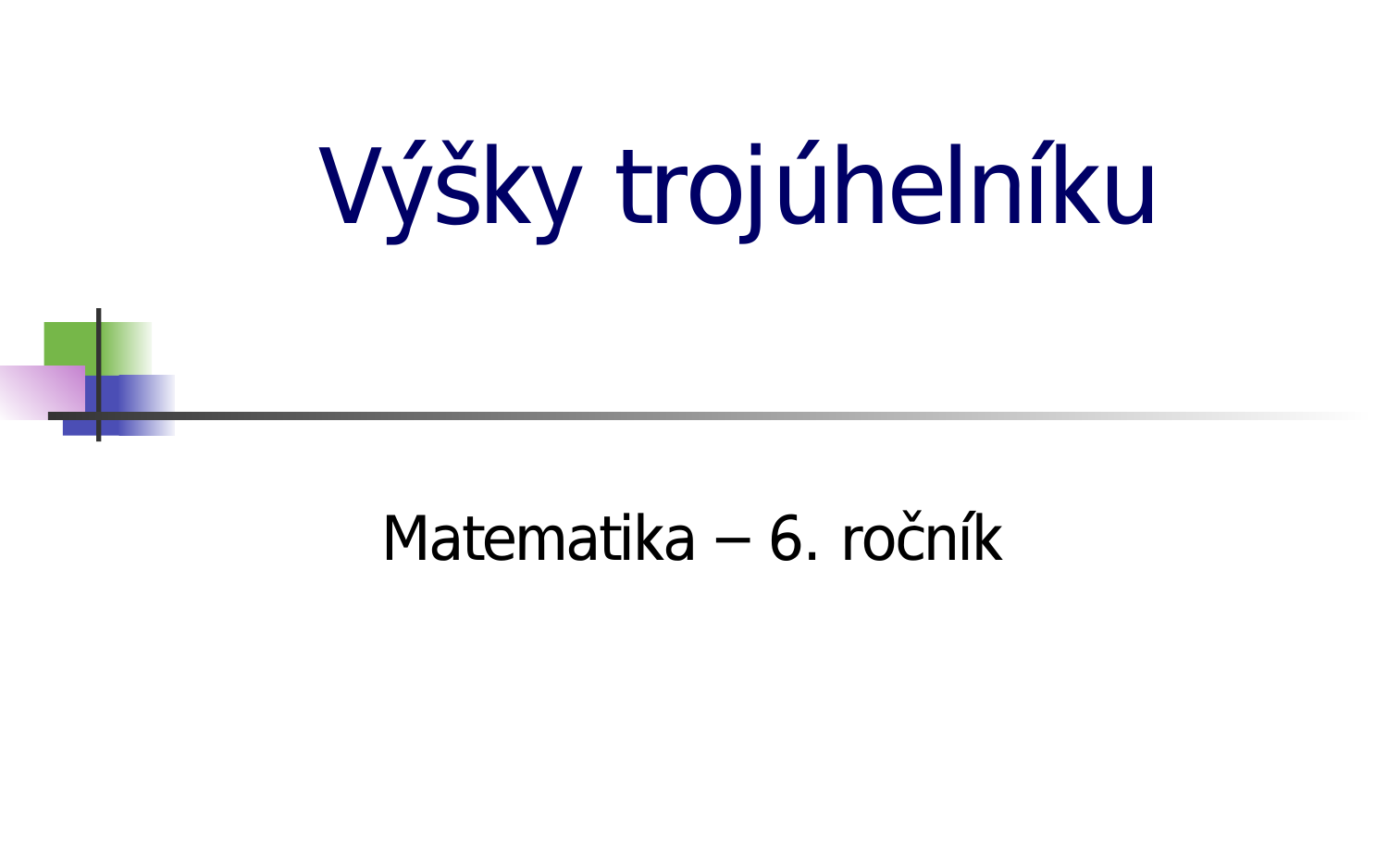

# Výšky trojúhelníku
Matematika – 6. ročník